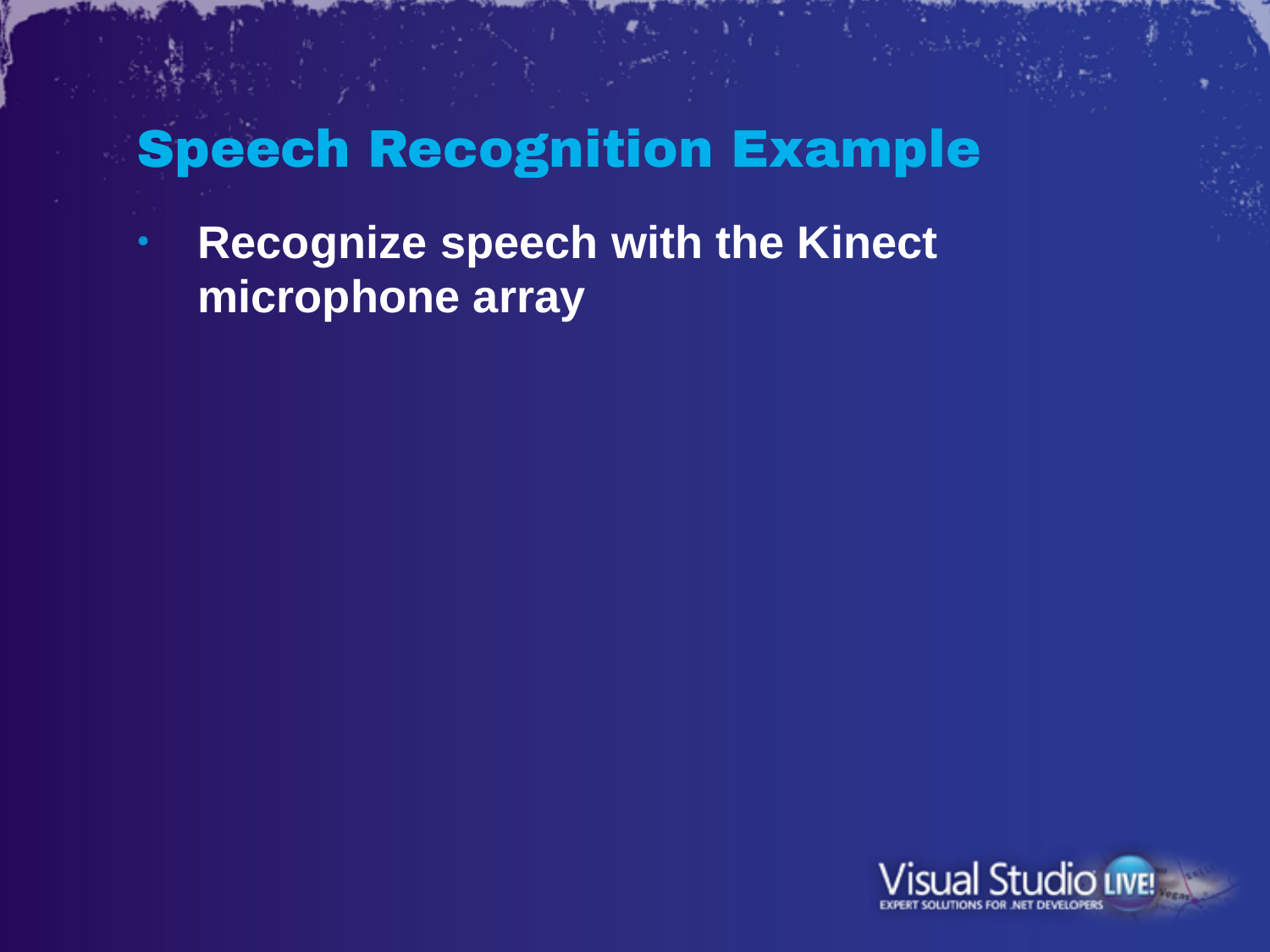

# Speech Recognition Example
Recognize speech with the Kinect microphone array